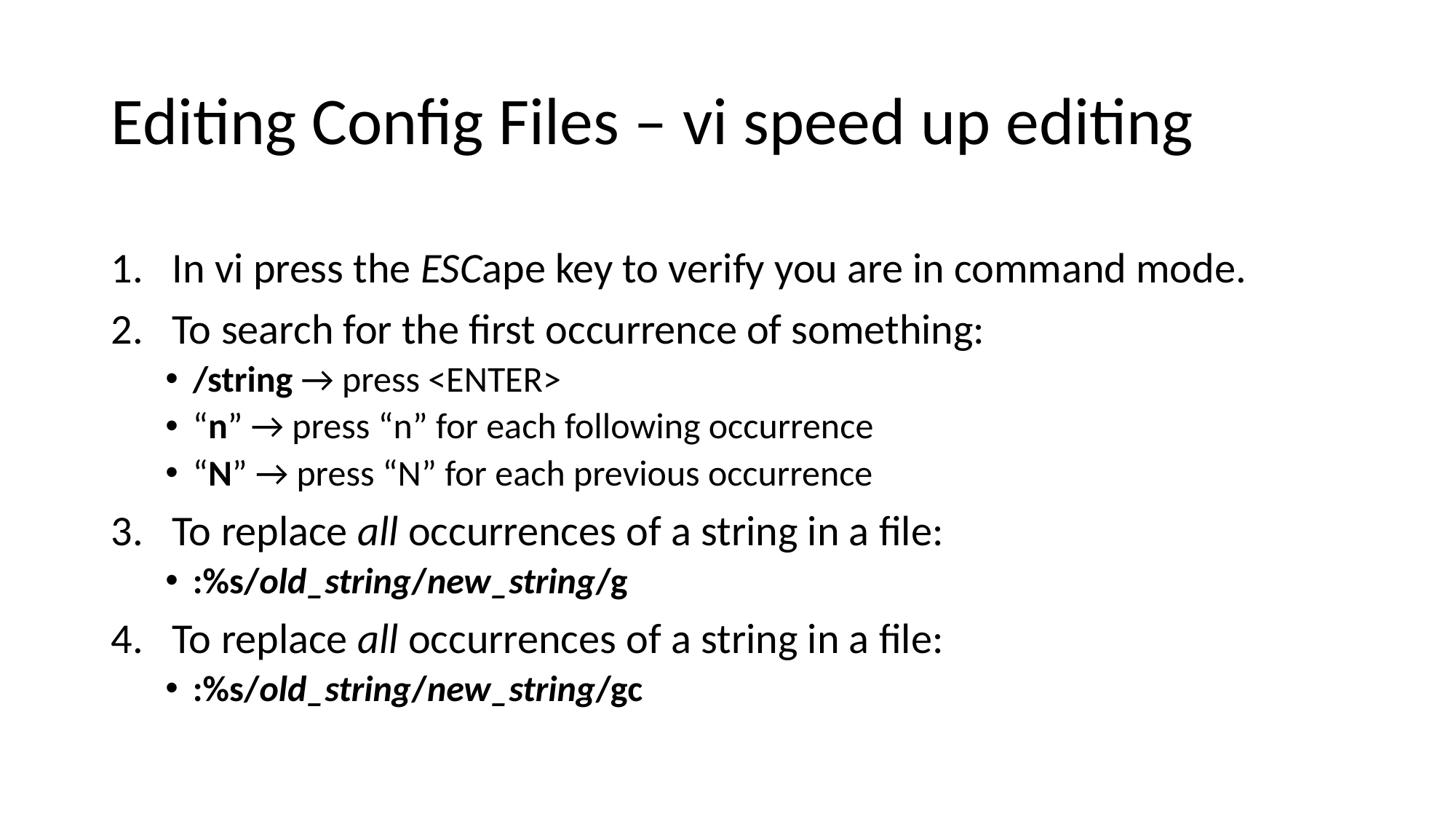

# Editing Config Files – vi speed up editing
In vi press the ESCape key to verify you are in command mode.
To search for the first occurrence of something:
/string → press <ENTER>
“n” → press “n” for each following occurrence
“N” → press “N” for each previous occurrence
To replace all occurrences of a string in a file:
:%s/old_string/new_string/g
To replace all occurrences of a string in a file:
:%s/old_string/new_string/gc